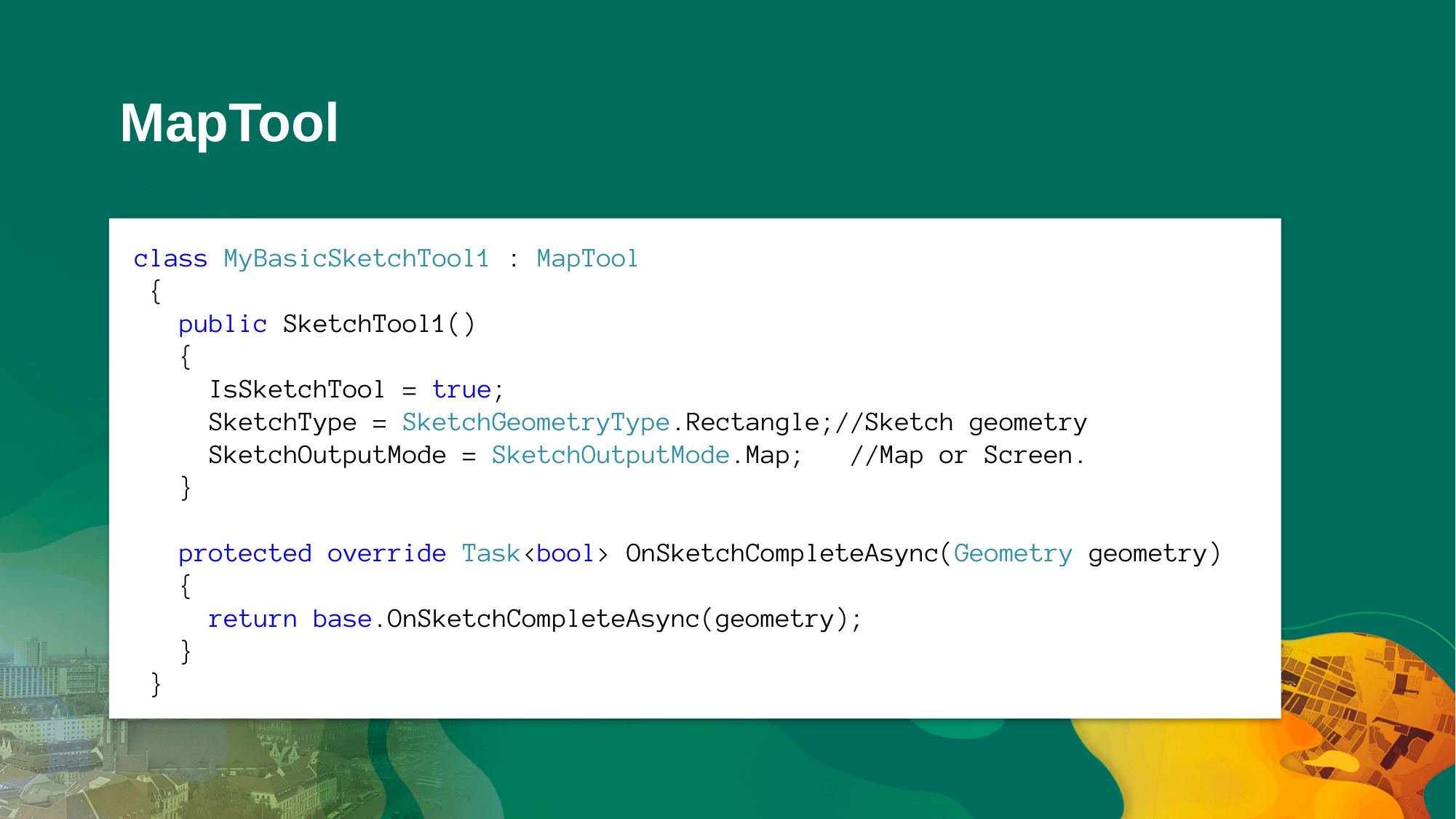

# MapTool
 class MyBasicSketchTool1 : MapTool
  {
    public SketchTool1()
    {
      IsSketchTool = true;
      SketchType = SketchGeometryType.Rectangle;//Sketch geometry
      SketchOutputMode = SketchOutputMode.Map;   //Map or Screen.
    }

    protected override Task<bool> OnSketchCompleteAsync(Geometry geometry)
    {
      return base.OnSketchCompleteAsync(geometry);
    }
  }

.